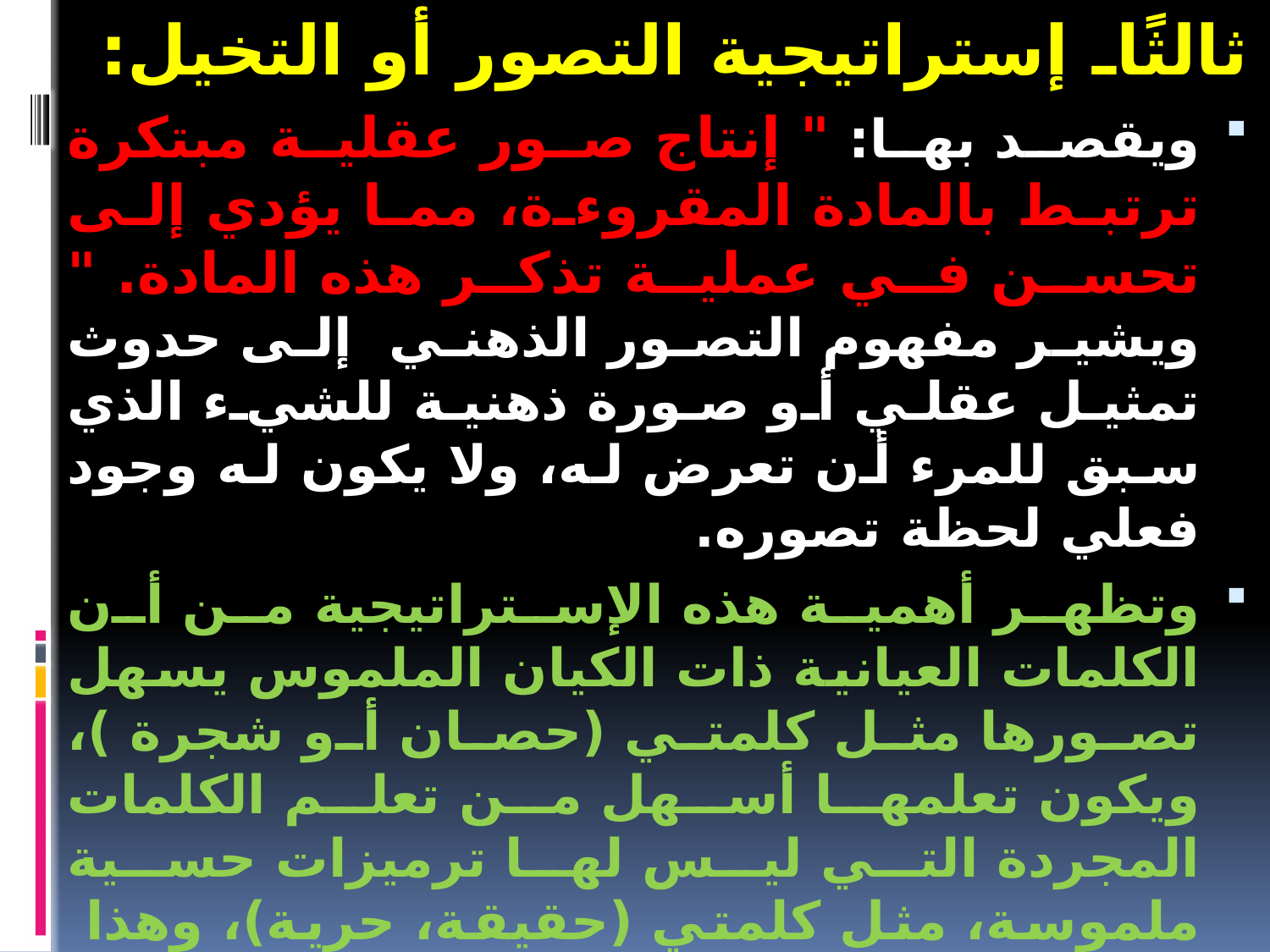

ثالثًاـ إستراتيجية التصور أو التخيل:
ويقصد بها: " إنتاج صور عقلية مبتكرة ترتبط بالمادة المقروءة، مما يؤدي إلى تحسن في عملية تذكر هذه المادة. " ويشير مفهوم التصور الذهني  إلى حدوث تمثيل عقلي أو صورة ذهنية للشيء الذي سبق للمرء أن تعرض له، ولا يكون له وجود فعلي لحظة تصوره.
وتظهر أهمية هذه الإستراتيجية من أن الكلمات العيانية ذات الكيان الملموس يسهل تصورها مثل كلمتي (حصان أو شجرة )، ويكون تعلمها أسهل من تعلم الكلمات المجردة التي ليس لها ترميزات حسية ملموسة، مثل كلمتي (حقيقة، حرية)، وهذا  نظرًا لأن الكلمات المحسوسة يتم تذكرها من وجهتين ككلمات أولا، ثم كصور ذهنية ثانيًا، بينما تمثل الكلمات المجردة لفظيًا فقط.